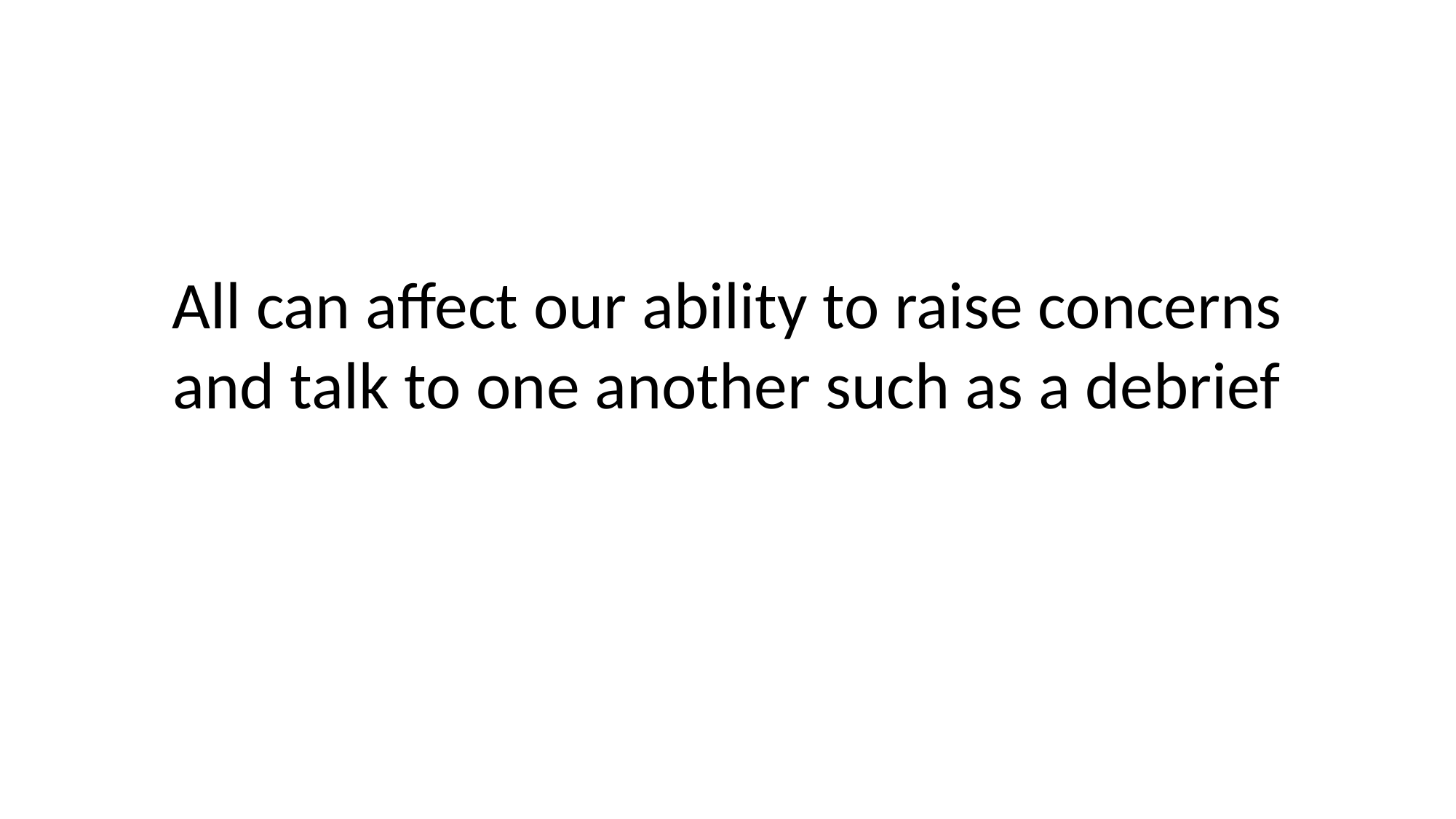

# All can affect our ability to raise concerns and talk to one another such as a debrief